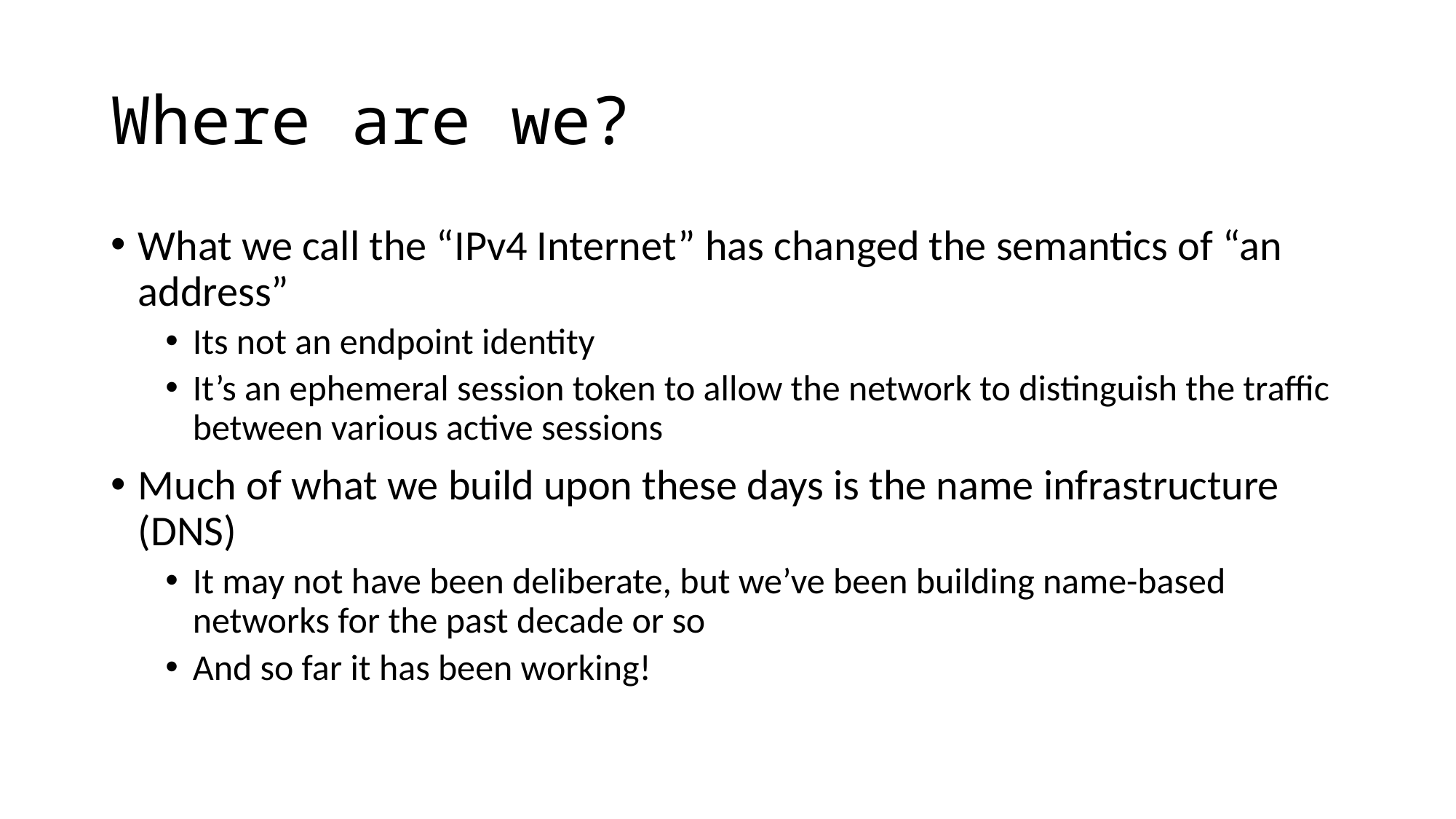

# Where are we?
What we call the “IPv4 Internet” has changed the semantics of “an address”
Its not an endpoint identity
It’s an ephemeral session token to allow the network to distinguish the traffic between various active sessions
Much of what we build upon these days is the name infrastructure (DNS)
It may not have been deliberate, but we’ve been building name-based networks for the past decade or so
And so far it has been working!